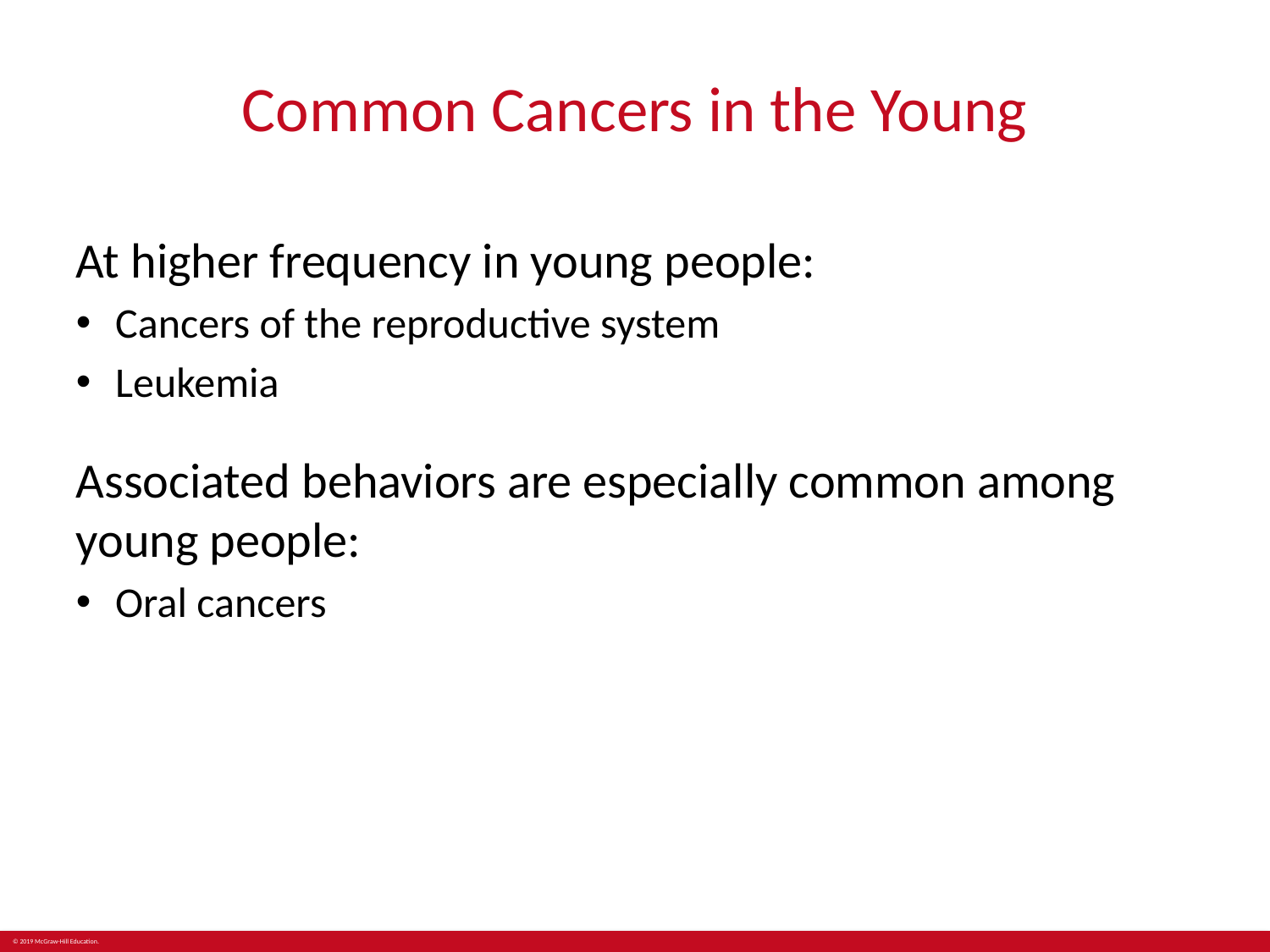

# Common Cancers in the Young
At higher frequency in young people:
Cancers of the reproductive system
Leukemia
Associated behaviors are especially common among young people:
Oral cancers